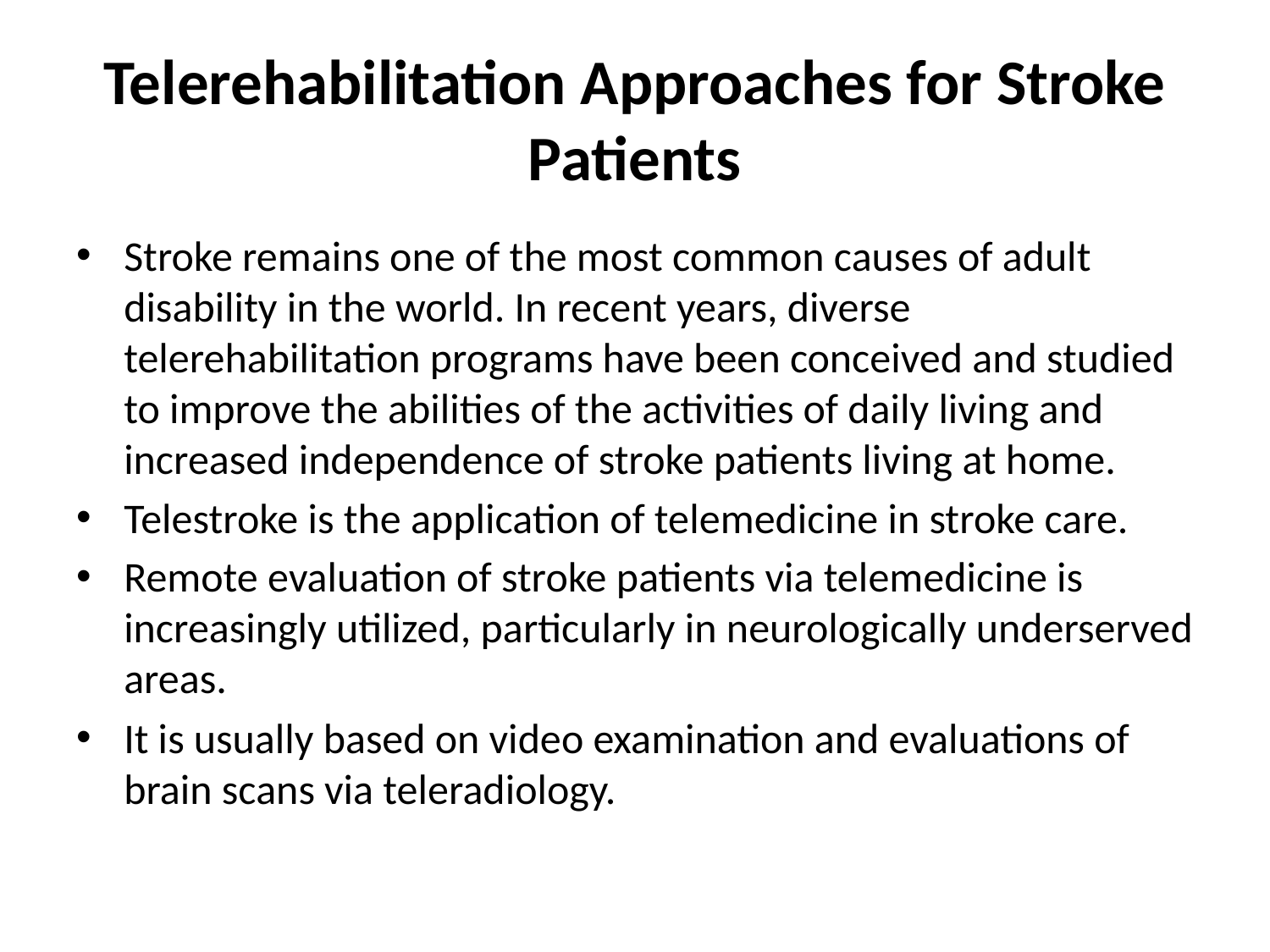

# Telerehabilitation Approaches for Stroke Patients
Stroke remains one of the most common causes of adult disability in the world. In recent years, diverse telerehabilitation programs have been conceived and studied to improve the abilities of the activities of daily living and increased independence of stroke patients living at home.
Telestroke is the application of telemedicine in stroke care.
Remote evaluation of stroke patients via telemedicine is increasingly utilized, particularly in neurologically underserved areas.
It is usually based on video examination and evaluations of brain scans via teleradiology.